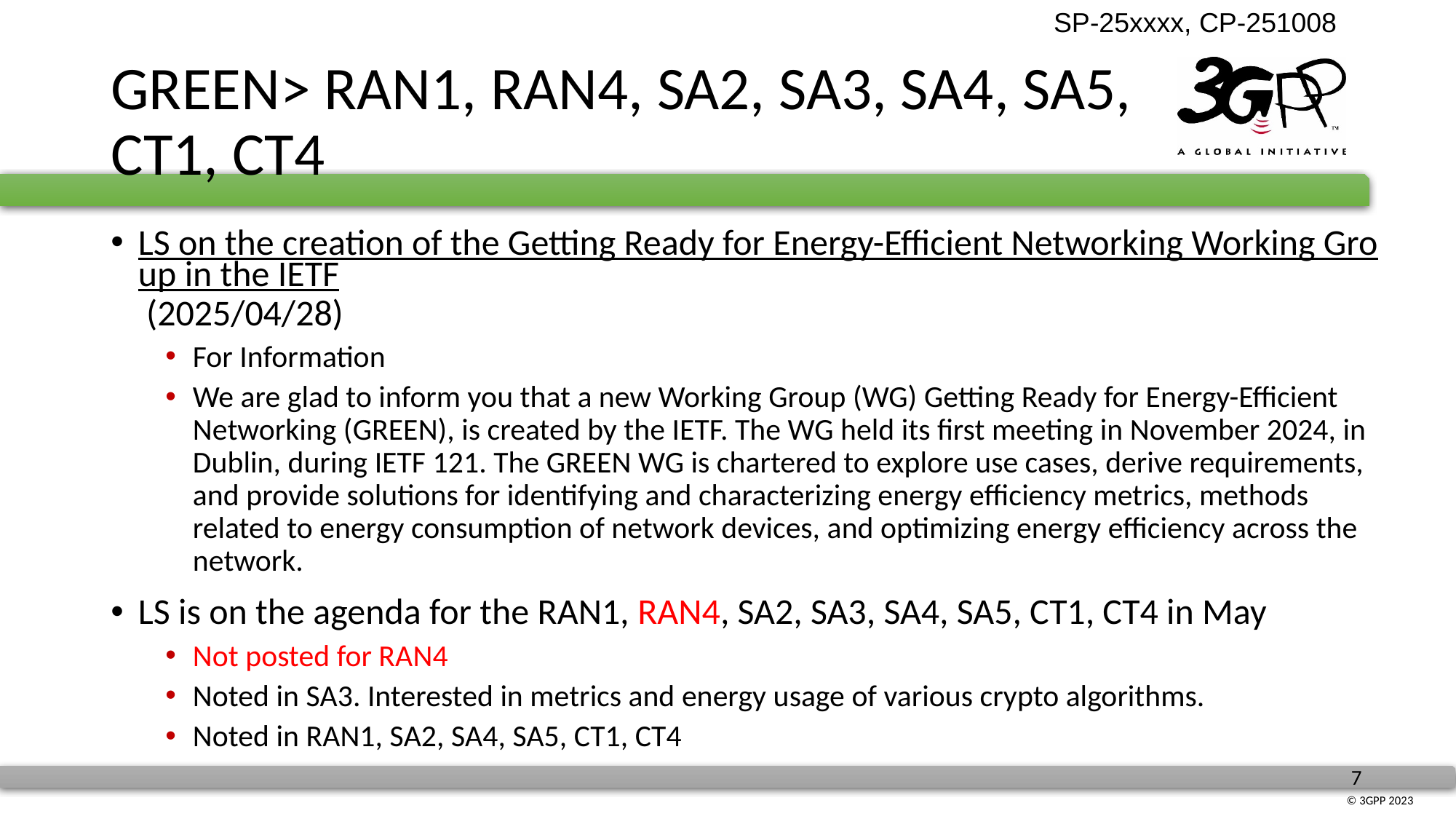

# GREEN> RAN1, RAN4, SA2, SA3, SA4, SA5, CT1, CT4
LS on the creation of the Getting Ready for Energy-Efficient Networking Working Group in the IETF (2025/04/28)
For Information
We are glad to inform you that a new Working Group (WG) Getting Ready for Energy-Efficient Networking (GREEN), is created by the IETF. The WG held its first meeting in November 2024, in Dublin, during IETF 121. The GREEN WG is chartered to explore use cases, derive requirements, and provide solutions for identifying and characterizing energy efficiency metrics, methods related to energy consumption of network devices, and optimizing energy efficiency across the network.
LS is on the agenda for the RAN1, RAN4, SA2, SA3, SA4, SA5, CT1, CT4 in May
Not posted for RAN4
Noted in SA3. Interested in metrics and energy usage of various crypto algorithms.
Noted in RAN1, SA2, SA4, SA5, CT1, CT4